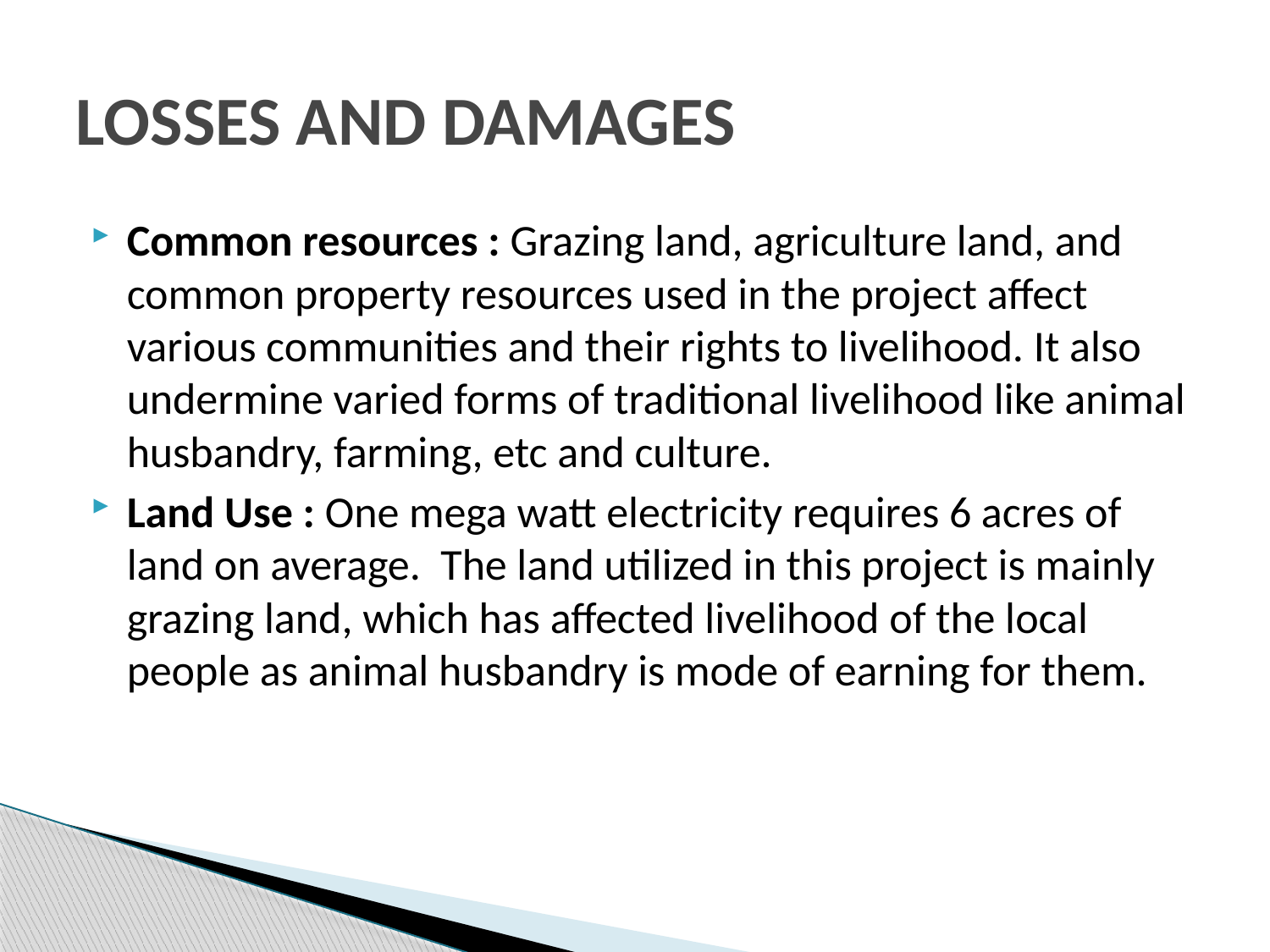

# LOSSES AND DAMAGES
Common resources : Grazing land, agriculture land, and common property resources used in the project affect various communities and their rights to livelihood. It also undermine varied forms of traditional livelihood like animal husbandry, farming, etc and culture.
Land Use : One mega watt electricity requires 6 acres of land on average.  The land utilized in this project is mainly grazing land, which has affected livelihood of the local people as animal husbandry is mode of earning for them.